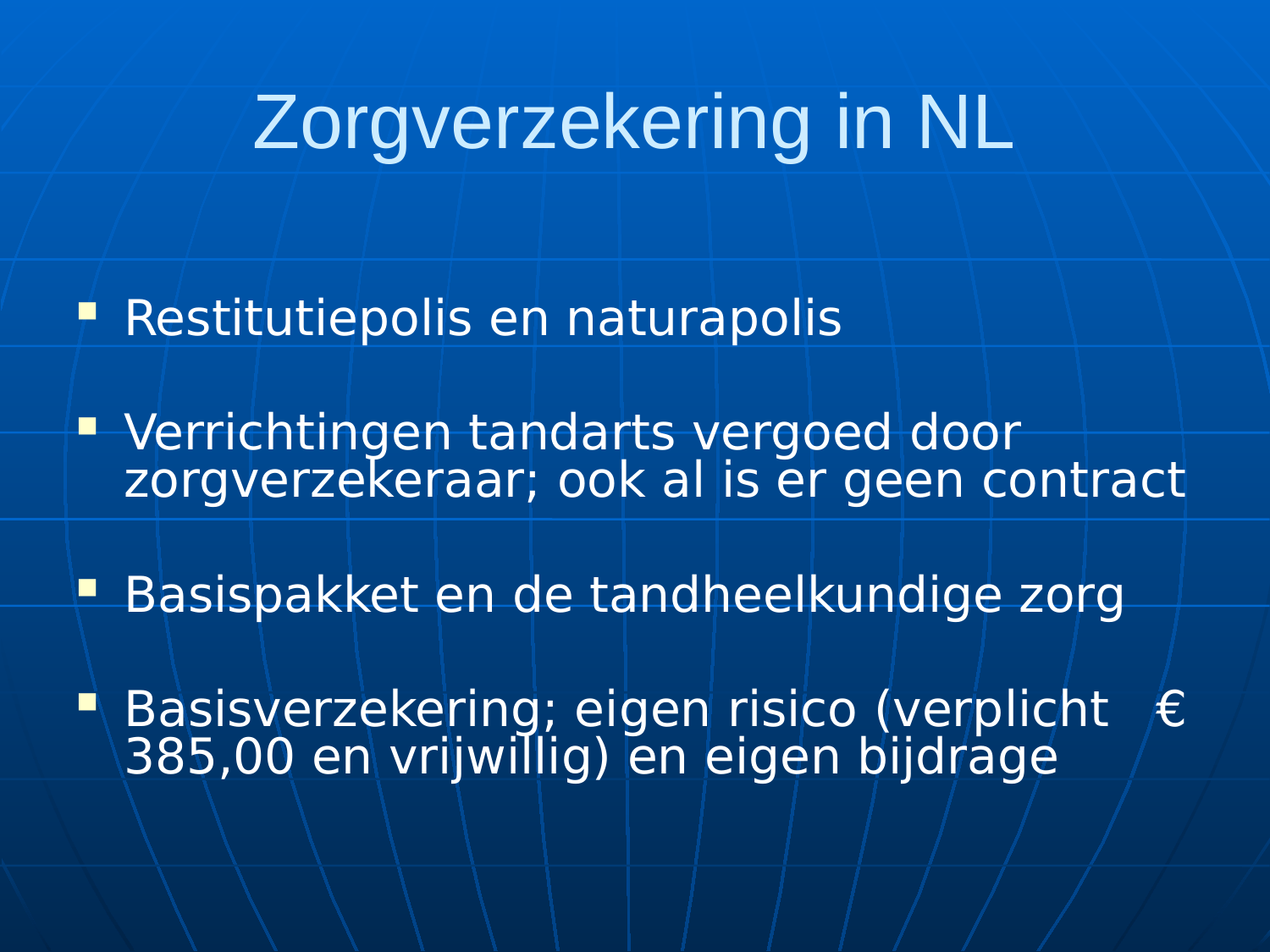

# Zorgverzekering in NL

Restitutiepolis en naturapolis

Verrichtingen tandarts vergoed door zorgverzekeraar; ook al is er geen contract

Basispakket en de tandheelkundige zorg

Basisverzekering; eigen risico (verplicht   € 385,00 en vrijwillig) en eigen bijdrage